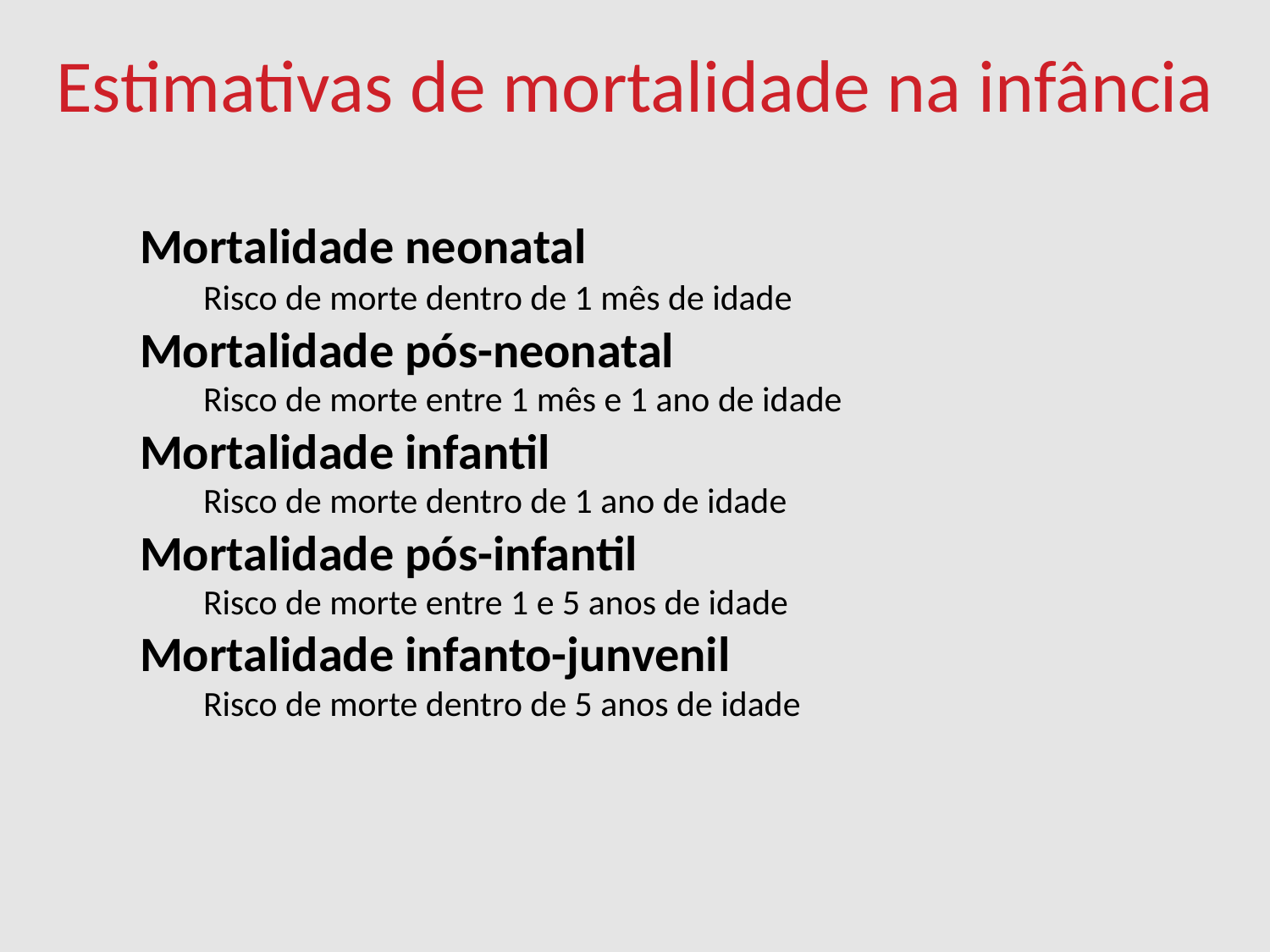

Estimativas de mortalidade na infância
Mortalidade neonatal
Risco de morte dentro de 1 mês de idade
Mortalidade pós-neonatal
Risco de morte entre 1 mês e 1 ano de idade
Mortalidade infantil
Risco de morte dentro de 1 ano de idade
Mortalidade pós-infantil
Risco de morte entre 1 e 5 anos de idade
Mortalidade infanto-junvenil
Risco de morte dentro de 5 anos de idade